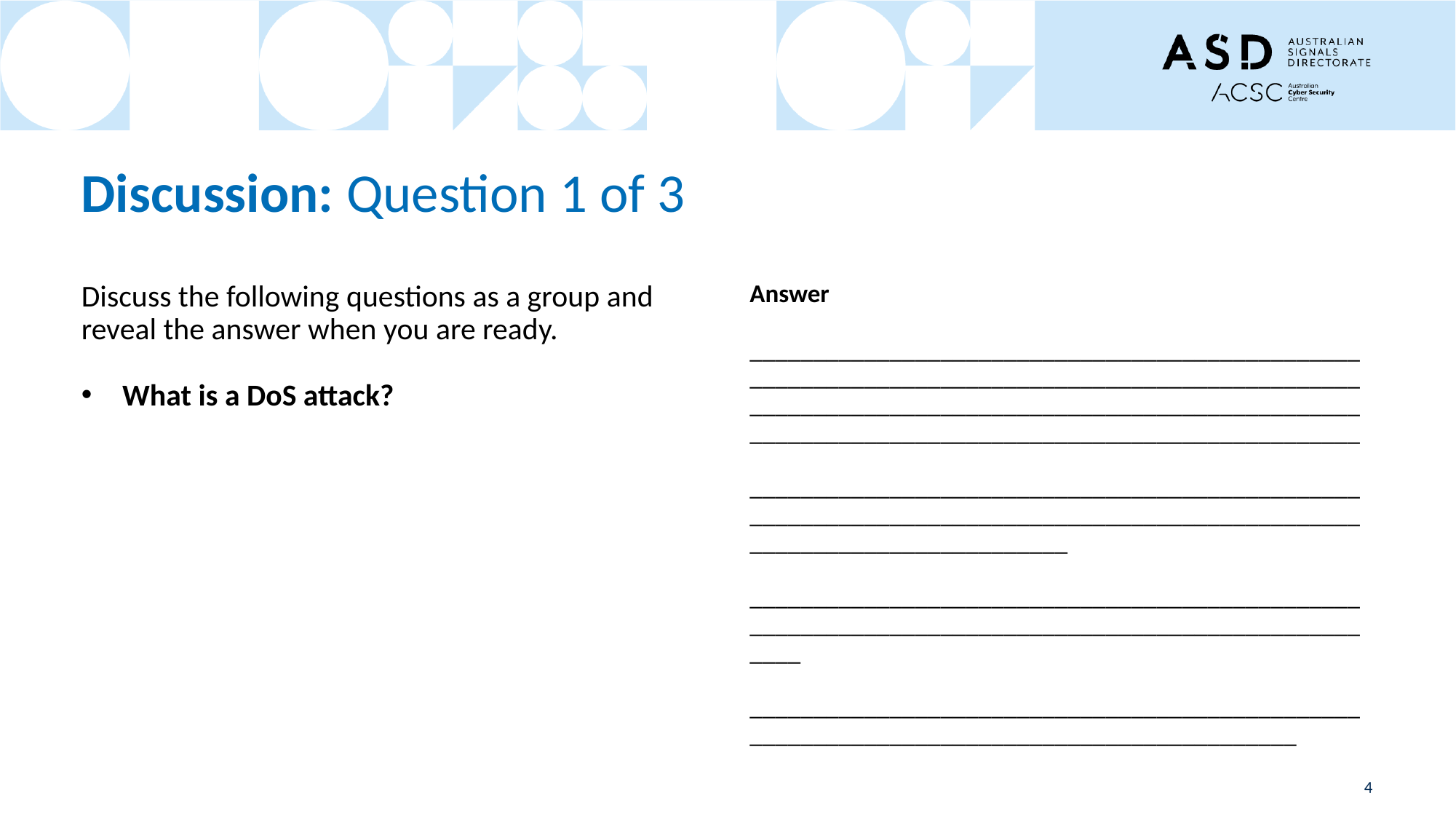

# Discussion: Question 1 of 3
Discuss the following questions as a group and reveal the answer when you are ready.
What is a DoS attack?
Answer
________________________________________________________________________________________________________________________________________________________________________________________________
_________________________________________________________________________________________________________________________
____________________________________________________________________________________________________
___________________________________________________________________________________________
4